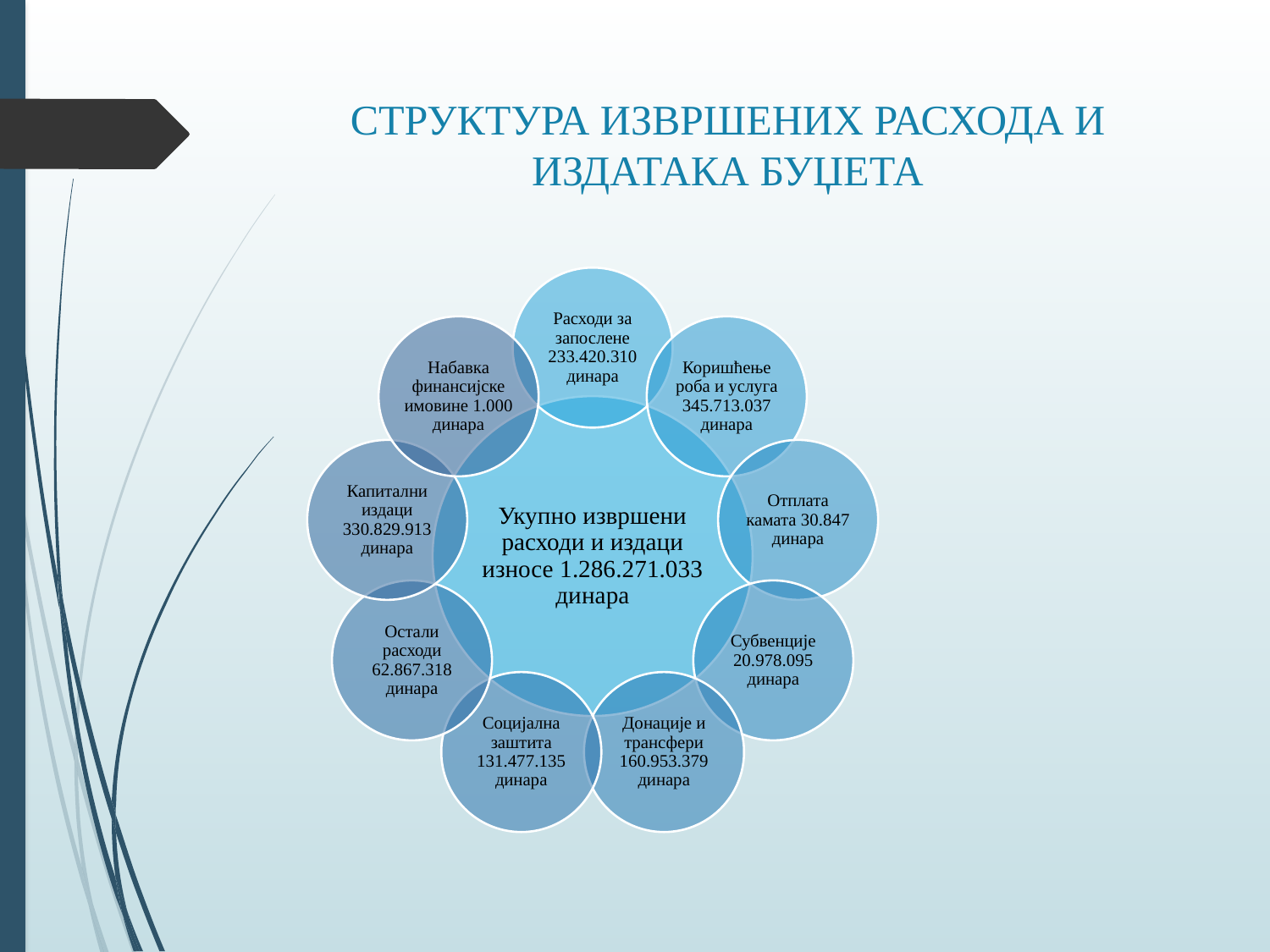

# СТРУКТУРА ИЗВРШЕНИХ РАСХОДА И ИЗДАТАКА БУЏЕТА
Укупно извршени расходи и издаци износе 1.286.271.033 динара
Расходи за запослене 233.420.310 динара
Коришћење роба и услуга 345.713.037 динара
Отплата камата 30.847 динара
Субвенције 20.978.095 динара
Донације и трансфери 160.953.379 динара
Социјална заштита 131.477.135 динара
Остали расходи 62.867.318 динара
Капитални издаци 330.829.913 динара
Набавка финансијске имовине 1.000 динара